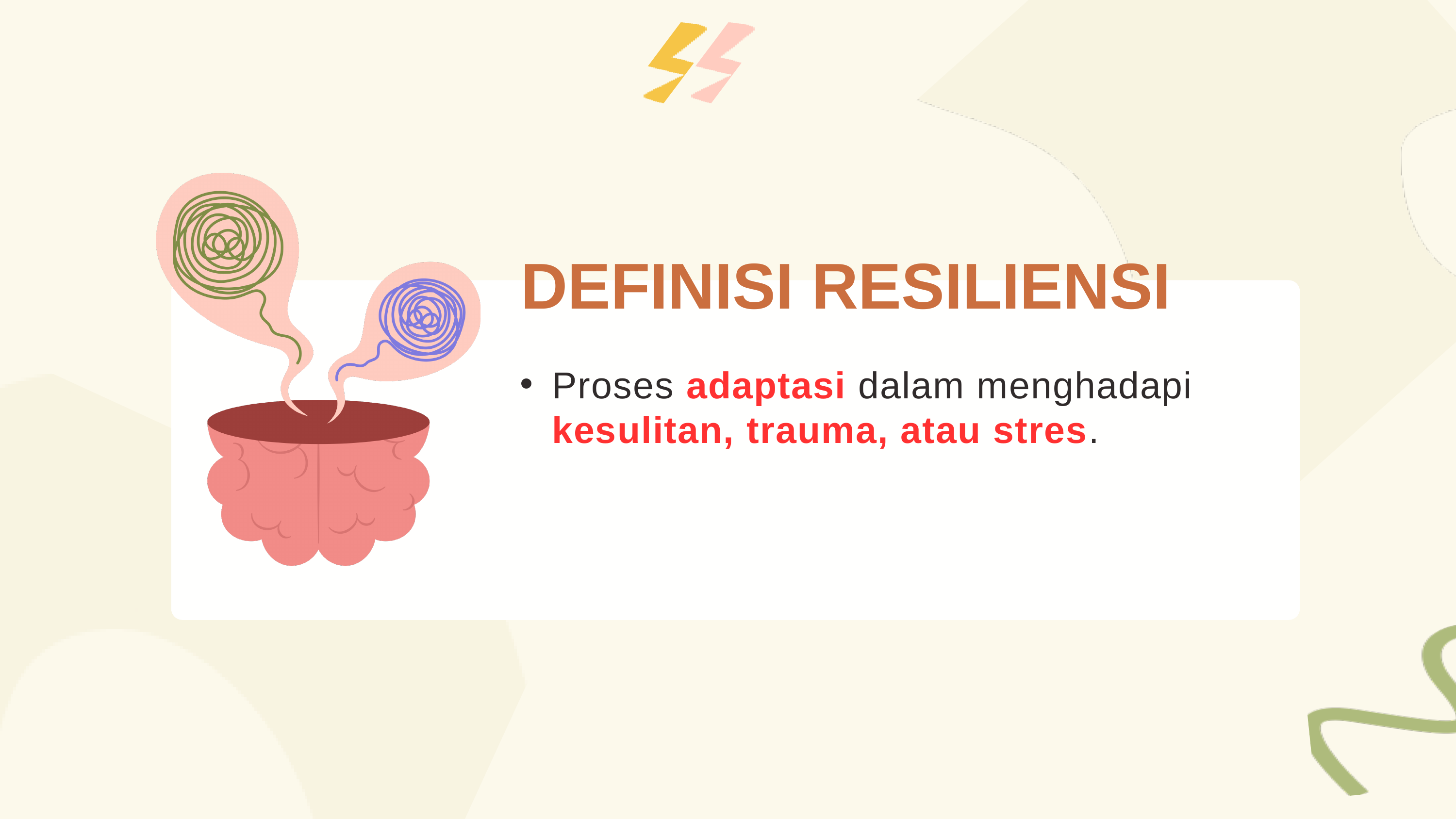

DEFINISI RESILIENSI

Proses adaptasi dalam menghadapi kesulitan, trauma, atau stres.